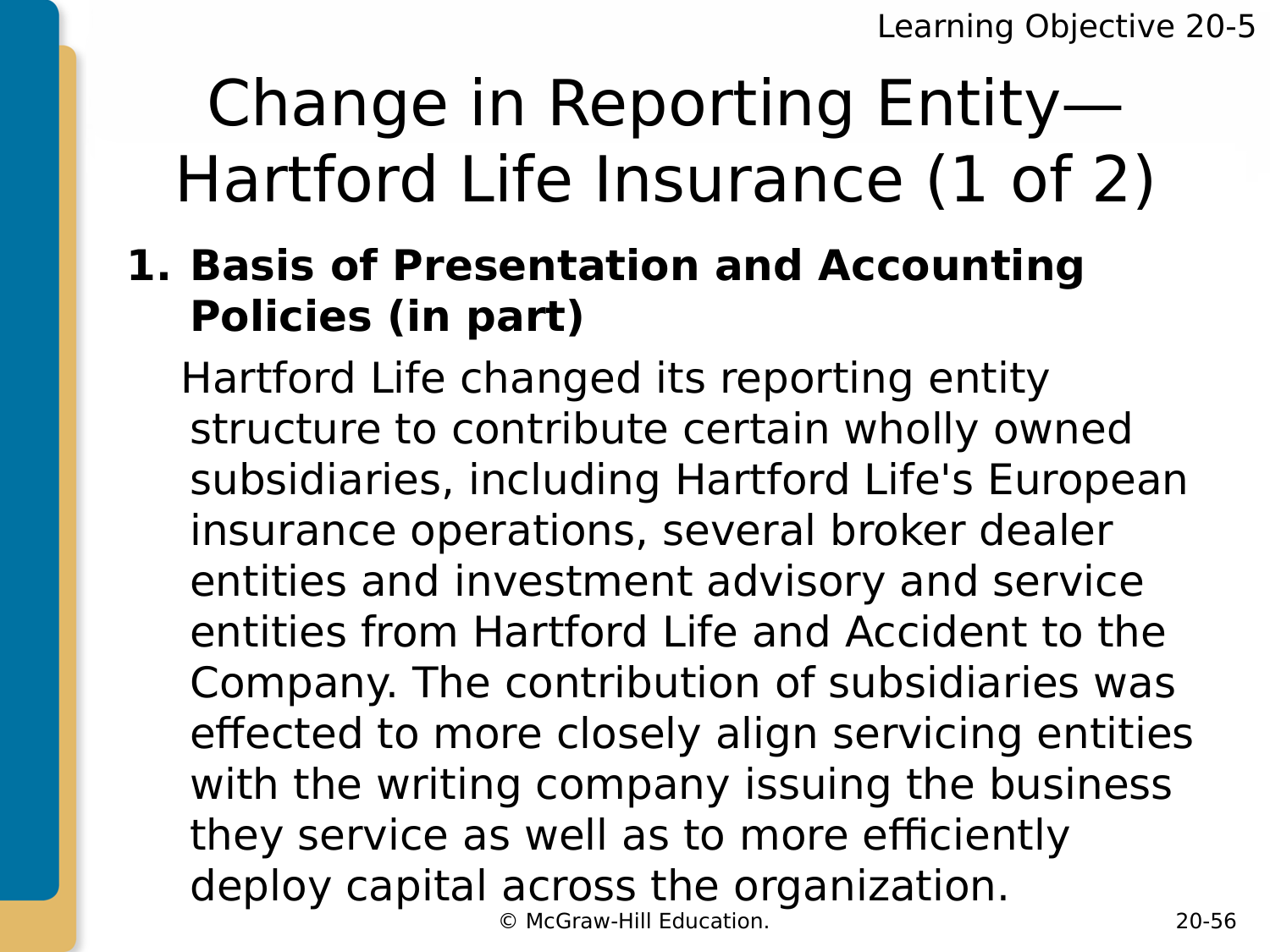

Learning Objective 20-5
# Change in Reporting Entity—Hartford Life Insurance (1 of 2)
Basis of Presentation and Accounting Policies (in part)
    Hartford Life changed its reporting entity structure to contribute certain wholly owned subsidiaries, including Hartford Life's European insurance operations, several broker dealer entities and investment advisory and service entities from Hartford Life and Accident to the Company. The contribution of subsidiaries was effected to more closely align servicing entities with the writing company issuing the business they service as well as to more efficiently deploy capital across the organization.